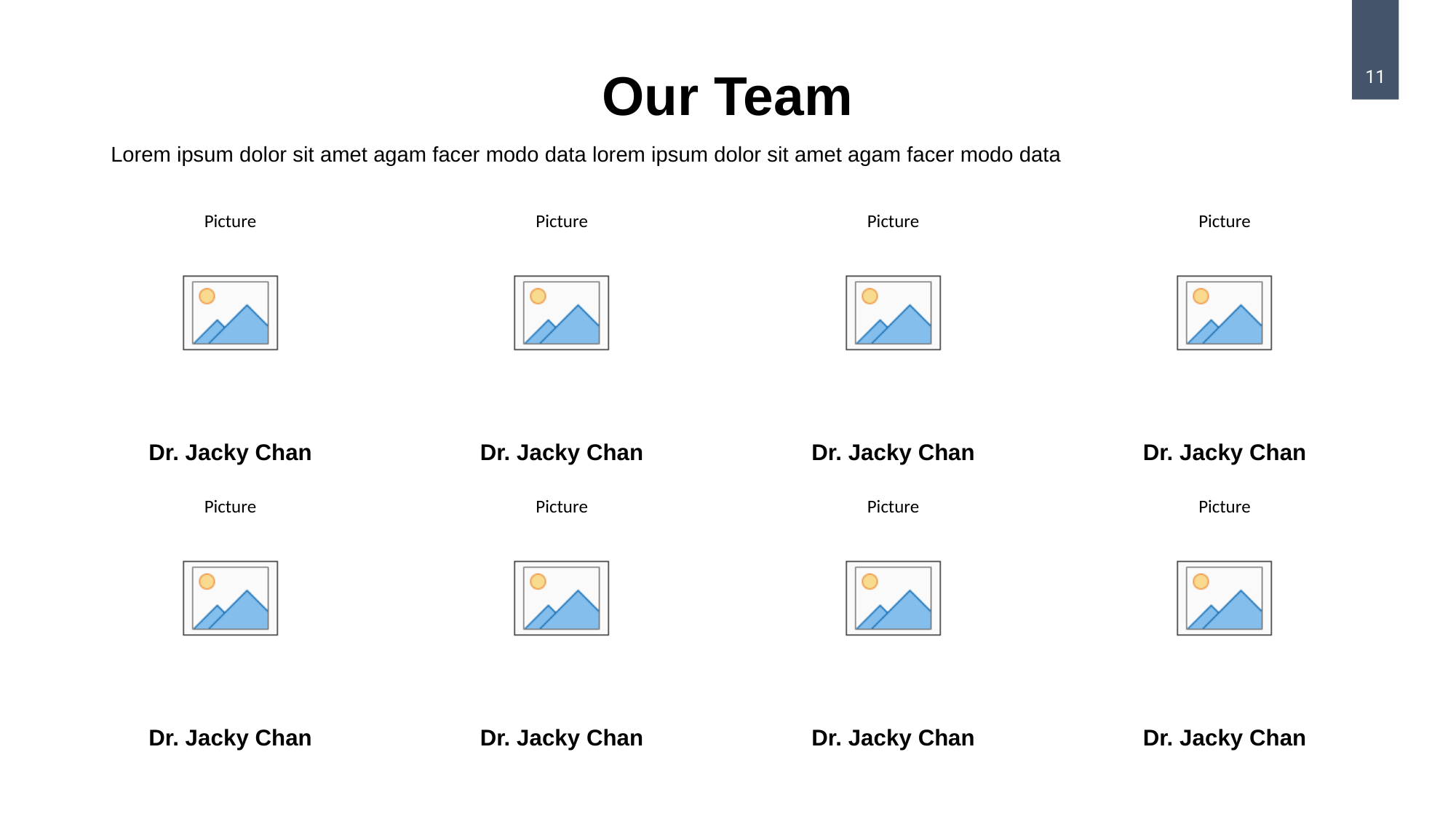

Our Team
11
Lorem ipsum dolor sit amet agam facer modo data lorem ipsum dolor sit amet agam facer modo data

Dr. Jacky Chan
Dr. Jacky Chan
Dr. Jacky Chan
Dr. Jacky Chan

Dr. Jacky Chan
Dr. Jacky Chan
Dr. Jacky Chan
Dr. Jacky Chan